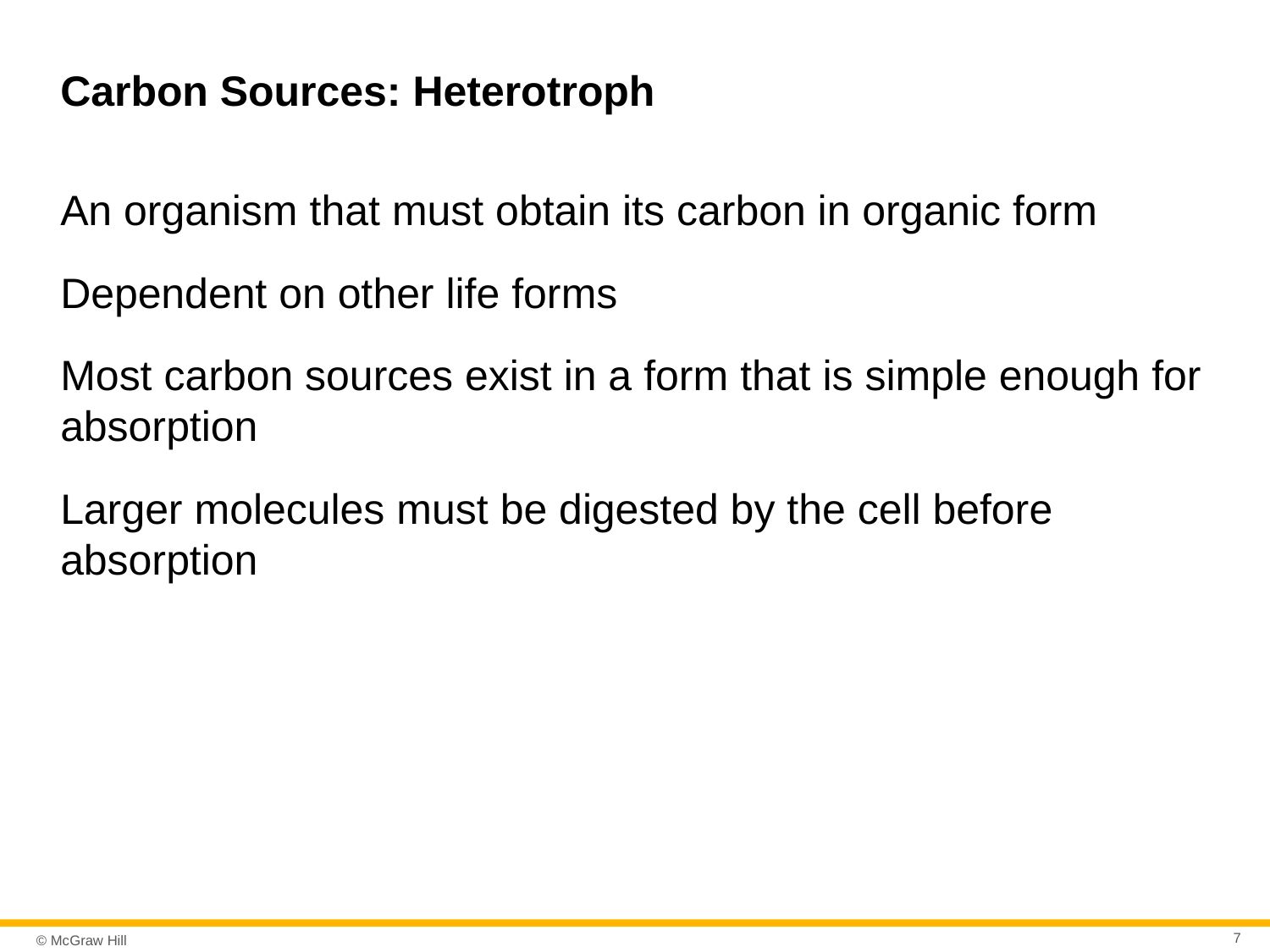

# Carbon Sources: Heterotroph
An organism that must obtain its carbon in organic form
Dependent on other life forms
Most carbon sources exist in a form that is simple enough for absorption
Larger molecules must be digested by the cell before absorption